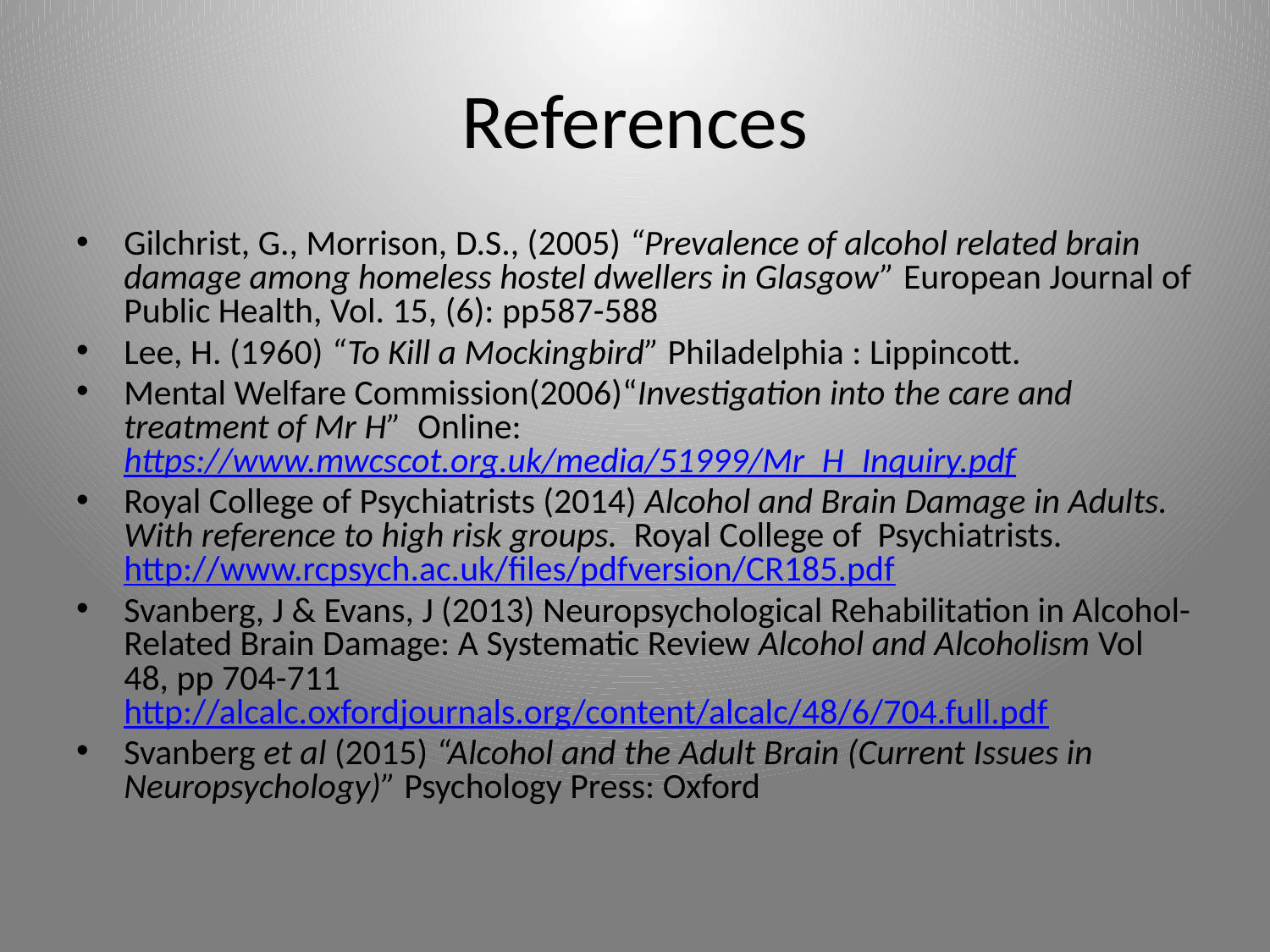

References
Gilchrist, G., Morrison, D.S., (2005) “Prevalence of alcohol related brain damage among homeless hostel dwellers in Glasgow” European Journal of Public Health, Vol. 15, (6): pp587-588
Lee, H. (1960) “To Kill a Mockingbird” Philadelphia : Lippincott.
Mental Welfare Commission(2006)“Investigation into the care and treatment of Mr H”  Online: https://www.mwcscot.org.uk/media/51999/Mr_H_Inquiry.pdf
Royal College of Psychiatrists (2014) Alcohol and Brain Damage in Adults. With reference to high risk groups.  Royal College of  Psychiatrists. http://www.rcpsych.ac.uk/files/pdfversion/CR185.pdf
Svanberg, J & Evans, J (2013) Neuropsychological Rehabilitation in Alcohol-Related Brain Damage: A Systematic Review Alcohol and Alcoholism Vol 48, pp 704-711 http://alcalc.oxfordjournals.org/content/alcalc/48/6/704.full.pdf
Svanberg et al (2015) “Alcohol and the Adult Brain (Current Issues in Neuropsychology)” Psychology Press: Oxford